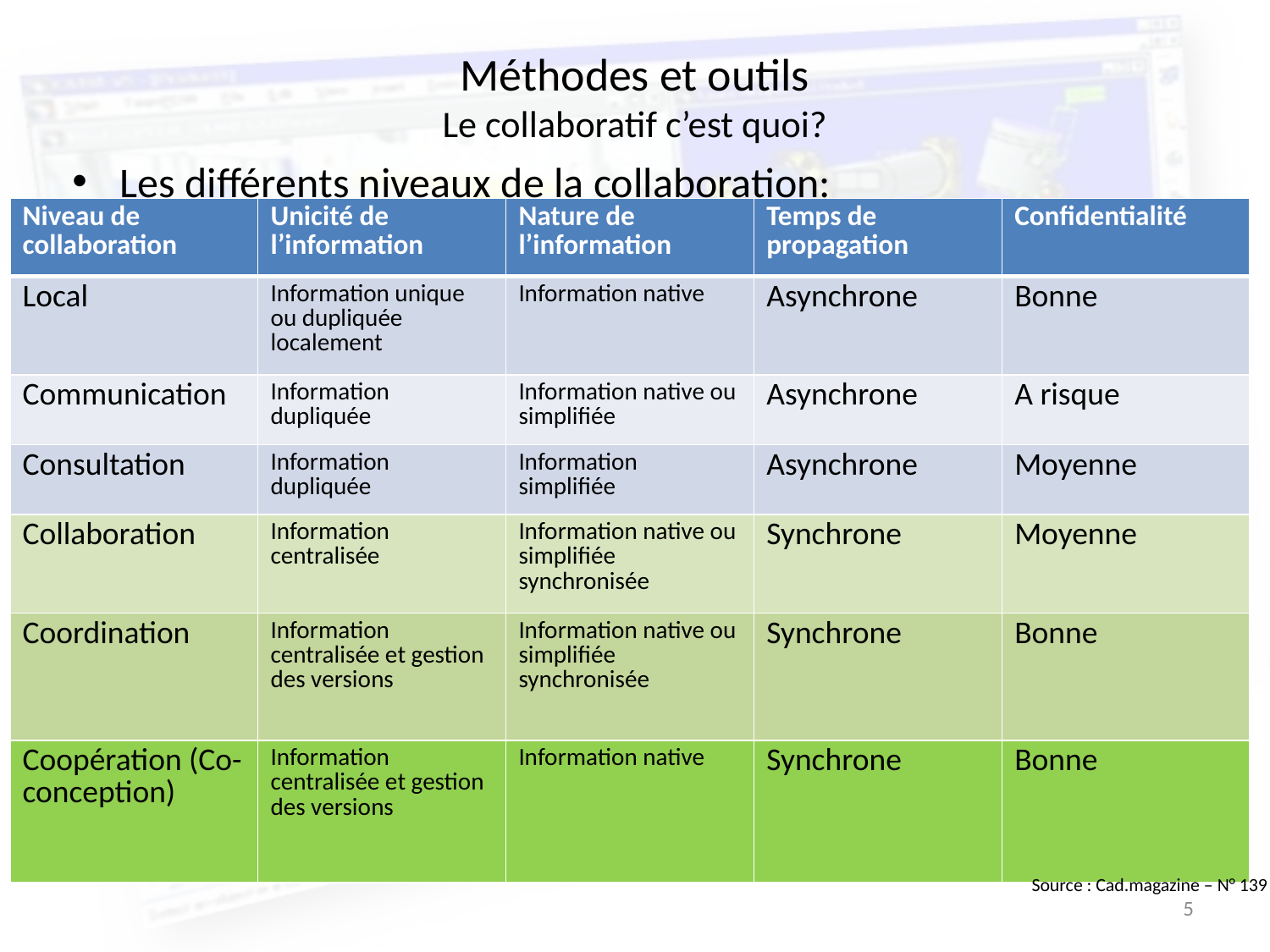

# Méthodes et outils Le collaboratif c’est quoi?
Les différents niveaux de la collaboration:

| Niveau de collaboration | Unicité de l’information | Nature de l’information | Temps de propagation | Confidentialité |
| --- | --- | --- | --- | --- |
| Local | Information unique ou dupliquée localement | Information native | Asynchrone | Bonne |
| Communication | Information dupliquée | Information native ou simplifiée | Asynchrone | A risque |
| Consultation | Information dupliquée | Information simplifiée | Asynchrone | Moyenne |
| Collaboration | Information centralisée | Information native ou simplifiée synchronisée | Synchrone | Moyenne |
| Coordination | Information centralisée et gestion des versions | Information native ou simplifiée synchronisée | Synchrone | Bonne |
| Coopération (Co-conception) | Information centralisée et gestion des versions | Information native | Synchrone | Bonne |
Source : Cad.magazine – N° 139
5